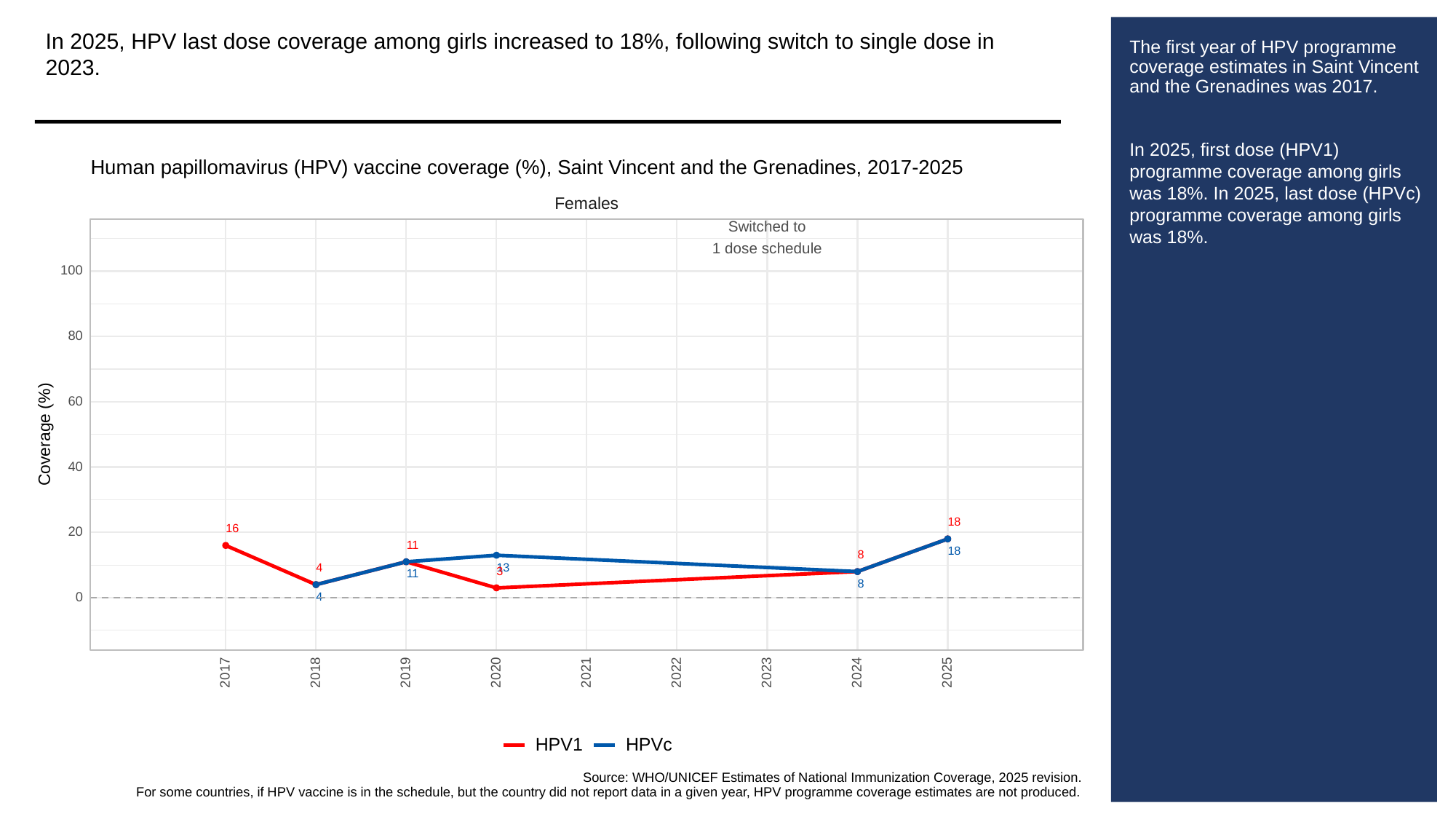

In 2025, HPV last dose coverage among girls increased to 18%, following switch to single dose in 2023.
# The first year of HPV programme coverage estimates in Saint Vincent and the Grenadines was 2017.

In 2025, first dose (HPV1) programme coverage among girls was 18%. In 2025, last dose (HPVc) programme coverage among girls was 18%.

Human papillomavirus (HPV) vaccine coverage (%), Saint Vincent and the Grenadines, 2017-2025
Females

Switched to

1 dose schedule
100

80

60

Coverage (%)

40

18
16
20

11

18
8

13
4

3

11
8

0
4

2023
2017
2018
2019
2020
2021
2022
2024
2025
HPVc
HPV1

Source: WHO/UNICEF Estimates of National Immunization Coverage, 2025 revision.
For some countries, if HPV vaccine is in the schedule, but the country did not report data in a given year, HPV programme coverage estimates are not produced.